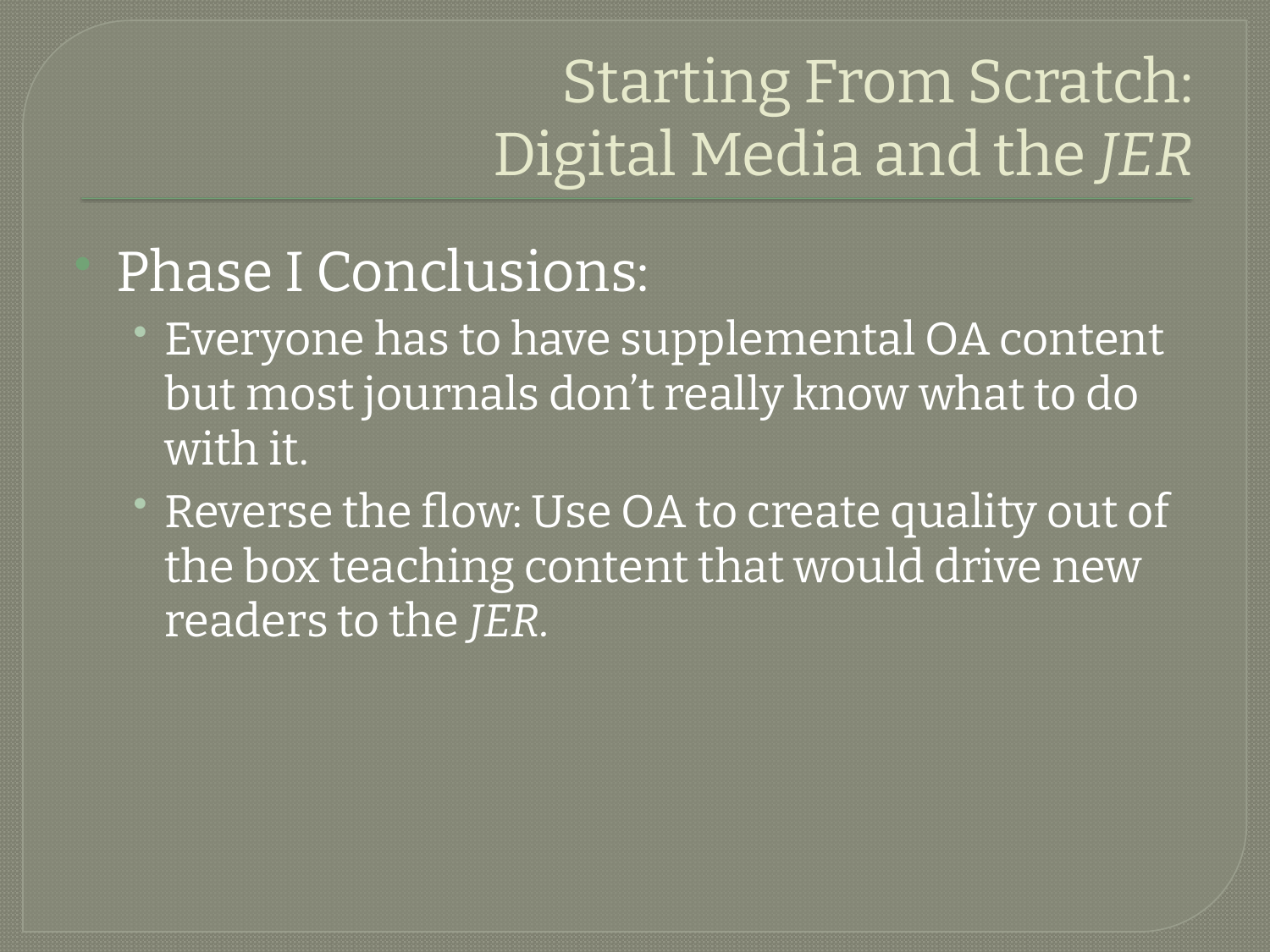

# Starting From Scratch: Digital Media and the JER
Phase I Conclusions:
Everyone has to have supplemental OA content but most journals don’t really know what to do with it.
Reverse the flow: Use OA to create quality out of the box teaching content that would drive new readers to the JER.